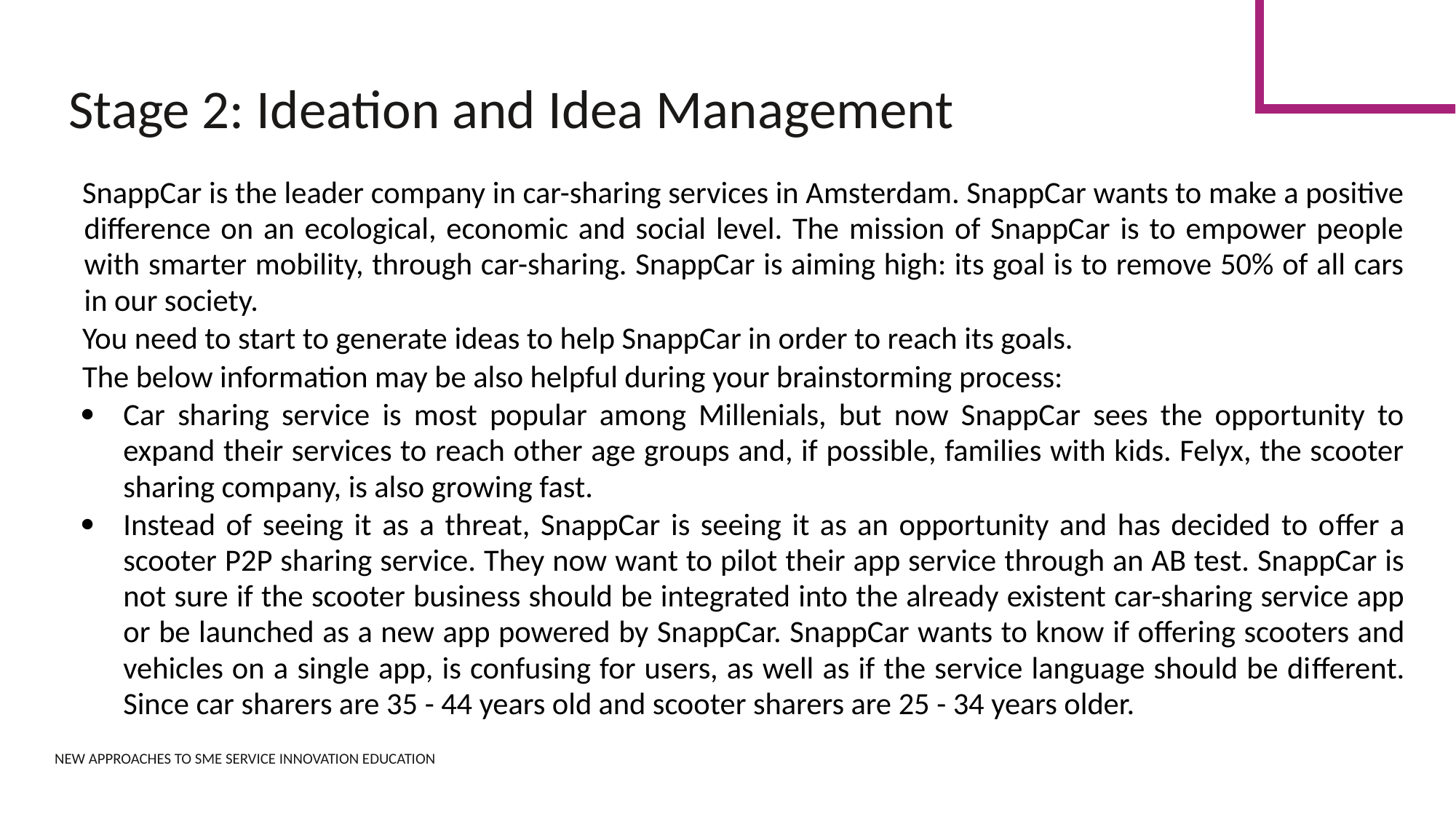

Stage 2: Ideation and Idea Management
SnappCar is the leader company in car-sharing services in Amsterdam. SnappCar wants to make a positive difference on an ecological, economic and social level. The mission of SnappCar is to empower people with smarter mobility, through car-sharing. SnappCar is aiming high: its goal is to remove 50% of all cars in our society.
You need to start to generate ideas to help SnappCar in order to reach its goals.
The below information may be also helpful during your brainstorming process:
Car sharing service is most popular among Millenials, but now SnappCar sees the opportunity to expand their services to reach other age groups and, if possible, families with kids. Felyx, the scooter sharing company, is also growing fast.
Instead of seeing it as a threat, SnappCar is seeing it as an opportunity and has decided to oﬀer a scooter P2P sharing service. They now want to pilot their app service through an AB test. SnappCar is not sure if the scooter business should be integrated into the already existent car-sharing service app or be launched as a new app powered by SnappCar. SnappCar wants to know if oﬀering scooters and vehicles on a single app, is confusing for users, as well as if the service language should be diﬀerent. Since car sharers are 35 - 44 years old and scooter sharers are 25 - 34 years older.